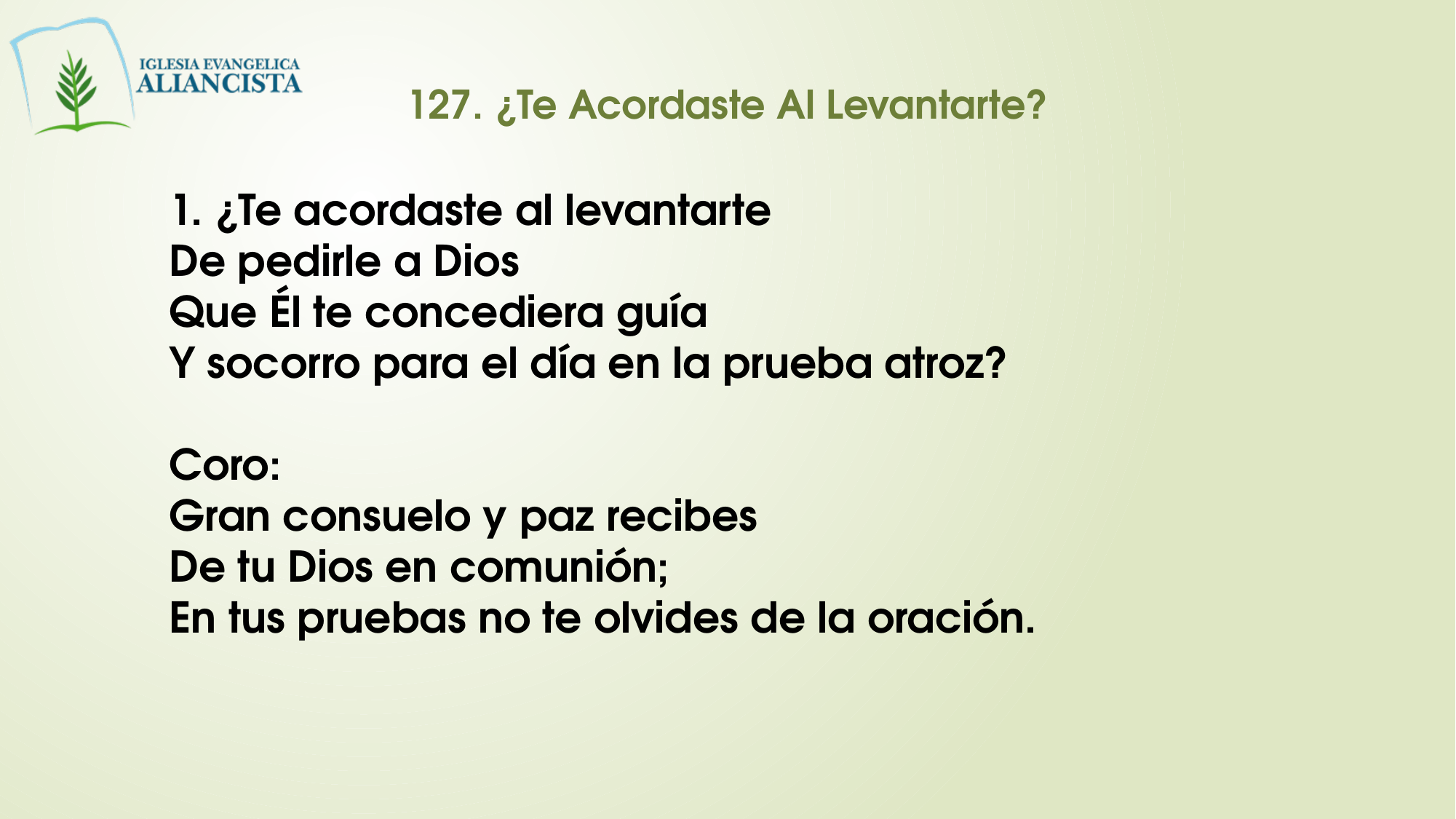

127. ¿Te Acordaste Al Levantarte?
1. ¿Te acordaste al levantarte
De pedirle a Dios
Que Él te concediera guía
Y socorro para el día en la prueba atroz?

Coro:
Gran consuelo y paz recibes
De tu Dios en comunión;
En tus pruebas no te olvides de la oración.